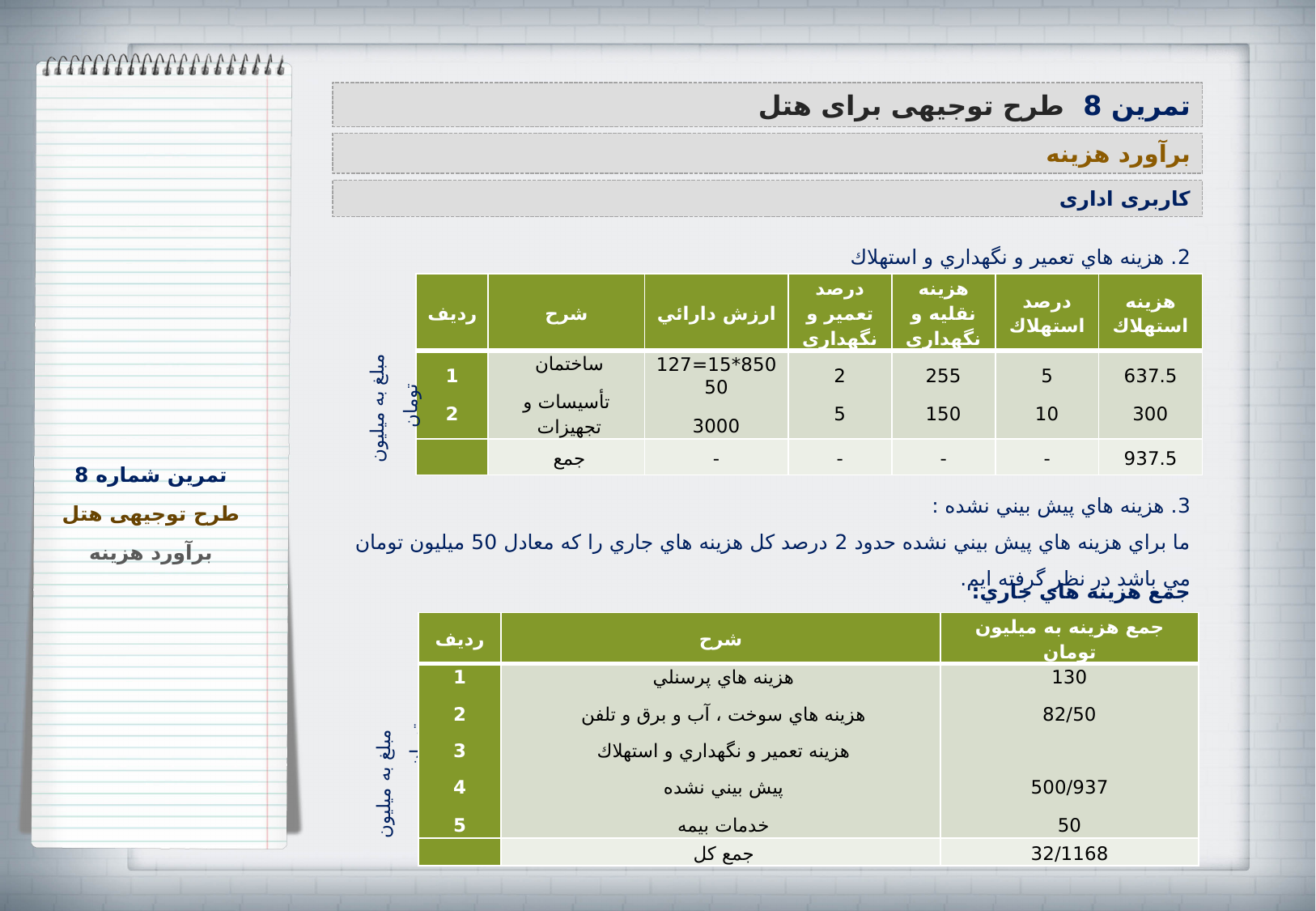

تمرین 8  طرح توجیهی برای هتل
برآورد هزینه
کاربری اداری
2. هزينه هاي تعمير و نگهداري و استهلاك
| رديف | شرح | ارزش دارائي | درصد تعمير و نگهداري | هزينه نقليه و نگهداري | درصد استهلاك | هزينه استهلاك |
| --- | --- | --- | --- | --- | --- | --- |
| 1 2 | ساختمان تأسيسات و تجهيزات | 850\*15=12750 3000 | 2 5 | 255 150 | 5 10 | 637.5 300 |
|  | جمع | - | - | - | - | 937.5 |
 مبلغ به ميليون تومان
تمرین شماره 8
3. هزينه هاي پيش بيني نشده :
ما براي هزينه هاي پيش بيني نشده حدود 2 درصد كل هزينه هاي جاري را كه معادل 50 ميليون تومان مي باشد در نظر گرفته ايم.
طرح توجیهی هتل
برآورد هزینه
جمع هزينه هاي جاري:
| رديف | شرح | جمع هزينه به ميليون تومان |
| --- | --- | --- |
| 1 2 3 4 5 | هزينه هاي پرسنلي هزينه هاي سوخت ، آب و برق و تلفن هزينه تعمير و نگهداري و استهلاك پيش بيني نشده خدمات بيمه | 130 82/50   500/937 50 |
|  | جمع كل | 32/1168 |
 مبلغ به ميليون تومان